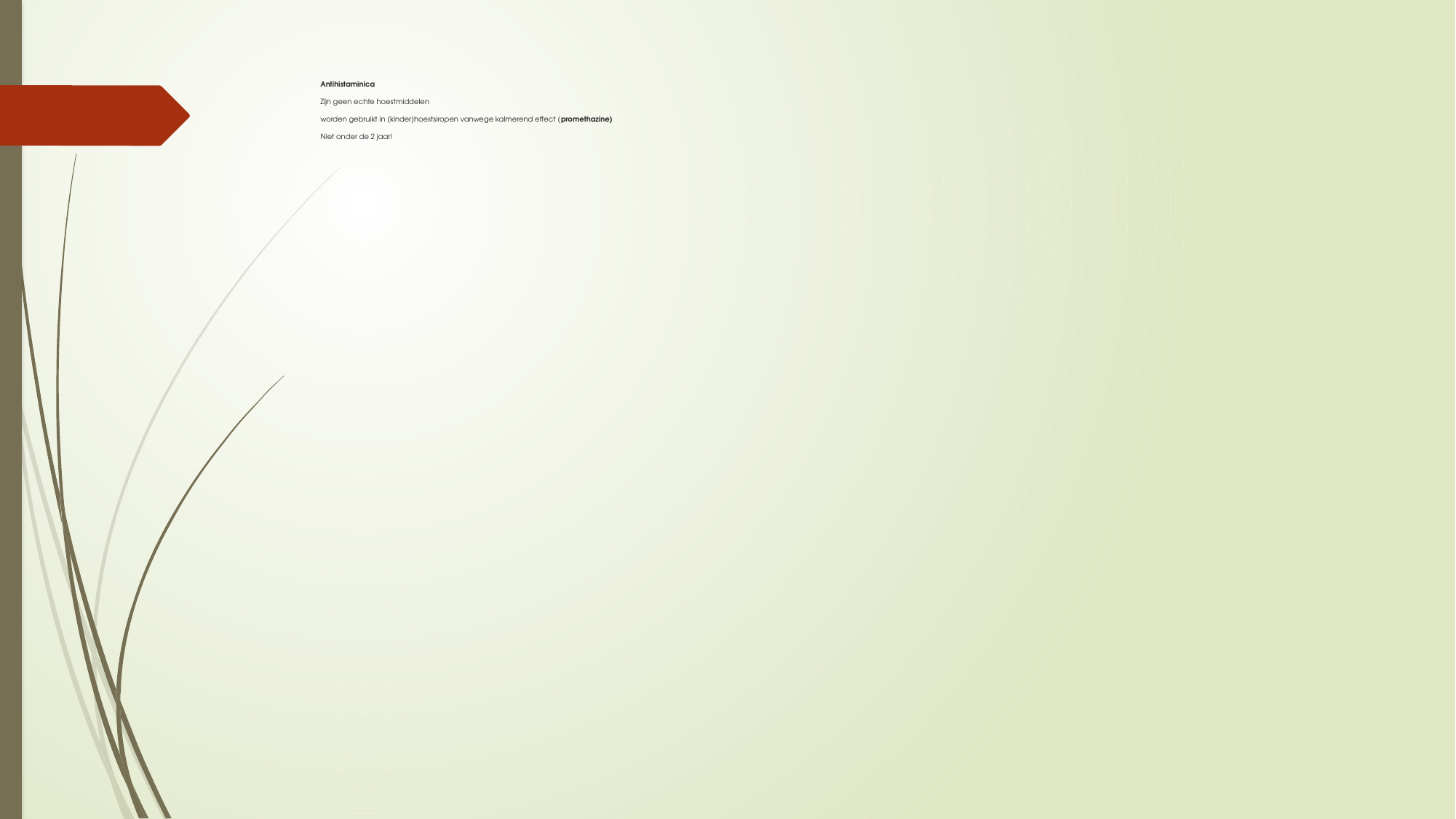

# Antihistaminica Zijn geen echte hoestmiddelen worden gebruikt in (kinder)hoestsiropen vanwege kalmerend effect (promethazine) Niet onder de 2 jaar!